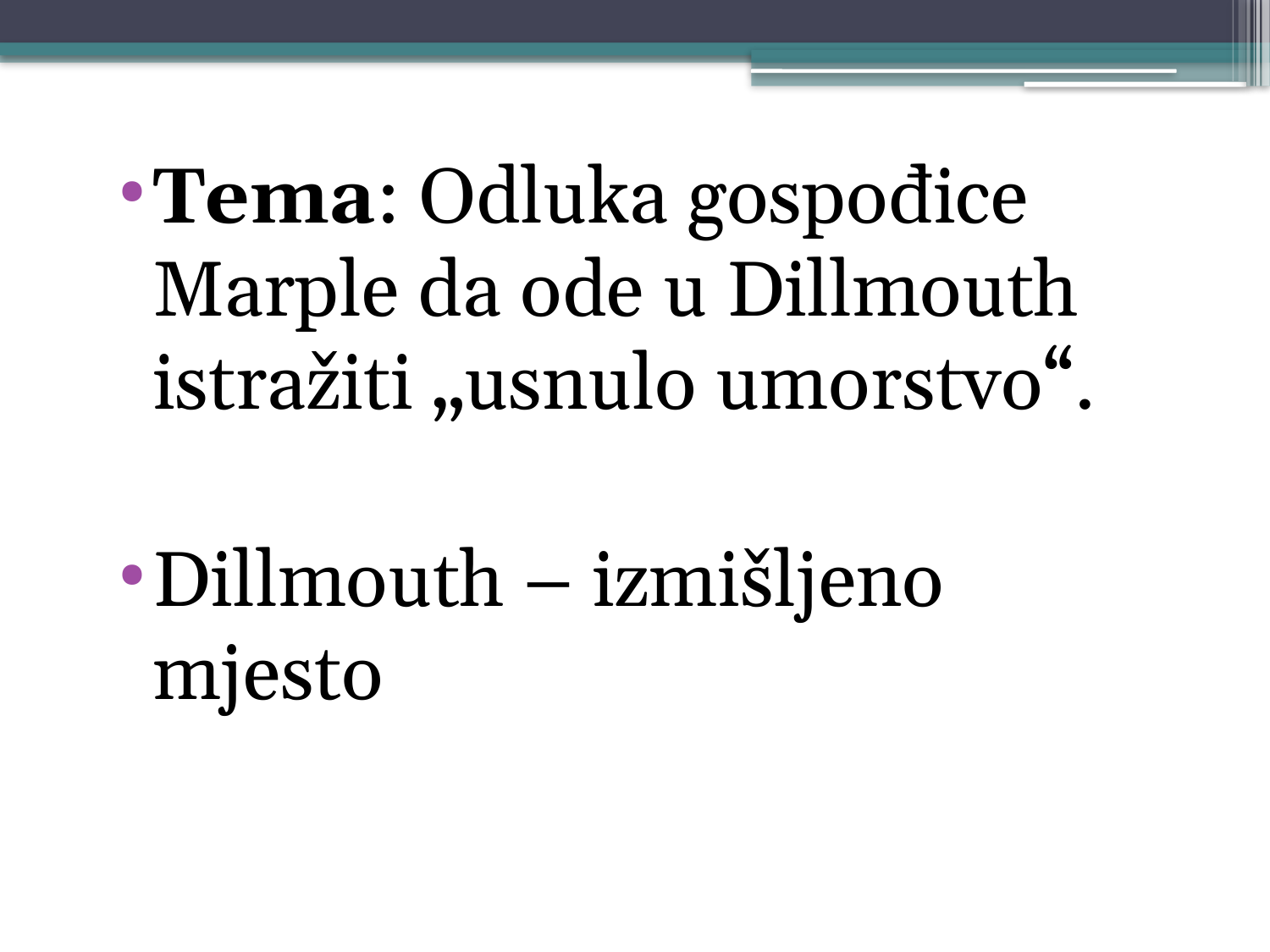

Tema: Odluka gospođice Marple da ode u Dillmouth istražiti „usnulo umorstvo“.

Dillmouth – izmišljeno mjesto